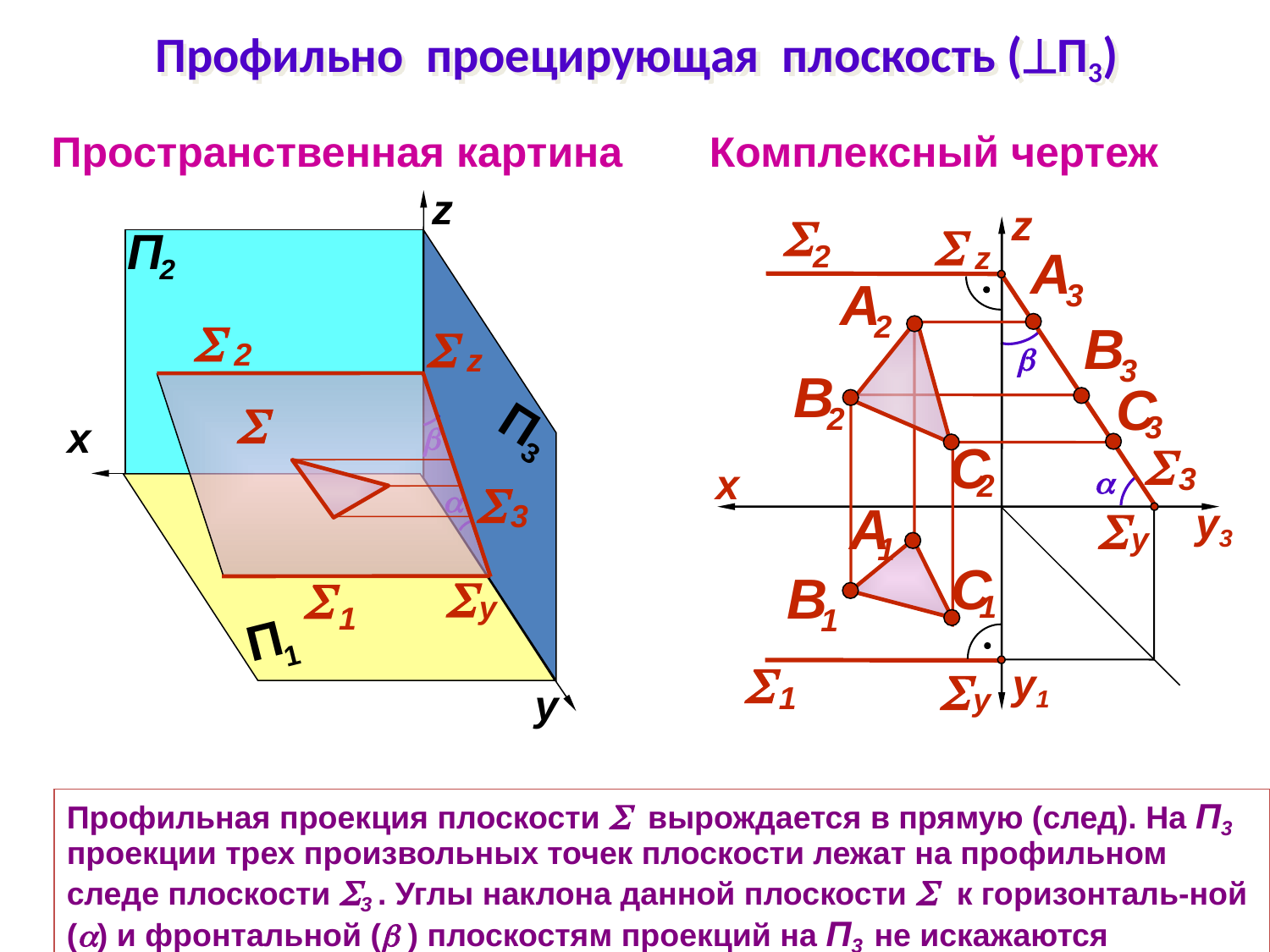

# Профильно  проецирующая  плоскость (⊥П3)
Пространственная картина
Комплексный чертеж
z

П
2

П
3
x

П
1

y

z
x

y3

y1

Σ
2
Σ
z

Σ
y

Σ
1
Σ
y

Σ
3
А
3
В
3

C
3
А
2

В
2

C
2

А
1

C
1
В
1

Σ
2
Σ
z

β
α

Σ

β

Σ
3
α

Σ
y
Σ
1

Профильная проекция плоскости Σ  вырождается в прямую (след). На П3 проекции трех произвольных точек плоскости лежат на профильном следе плоскости Σ3 . Углы наклона данной плоскости Σ  к горизонталь-ной (α) и фронтальной (β ) плоскостям проекций на П3  не искажаются